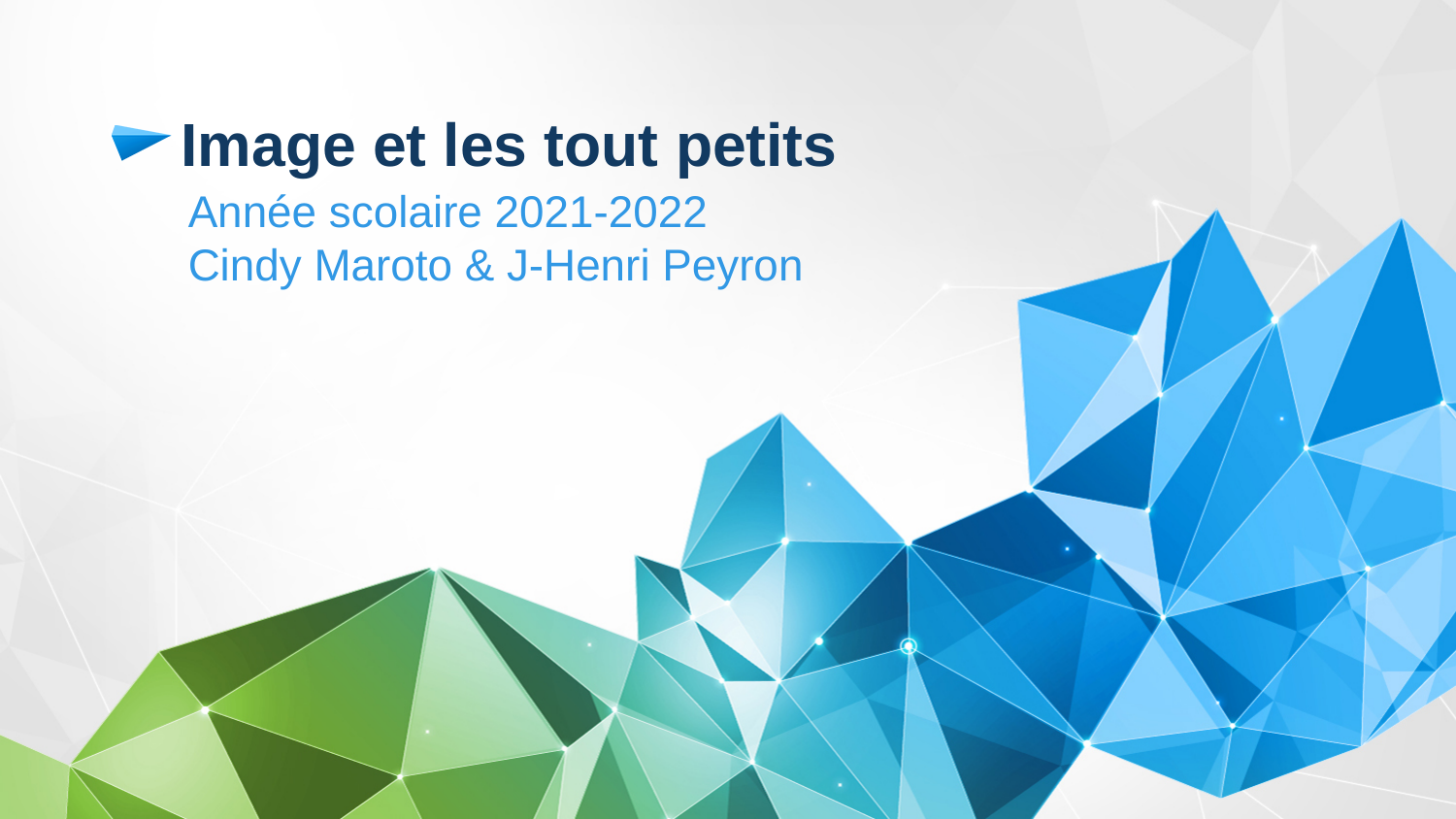

# Image et les tout petits
Année scolaire 2021-2022
Cindy Maroto & J-Henri Peyron